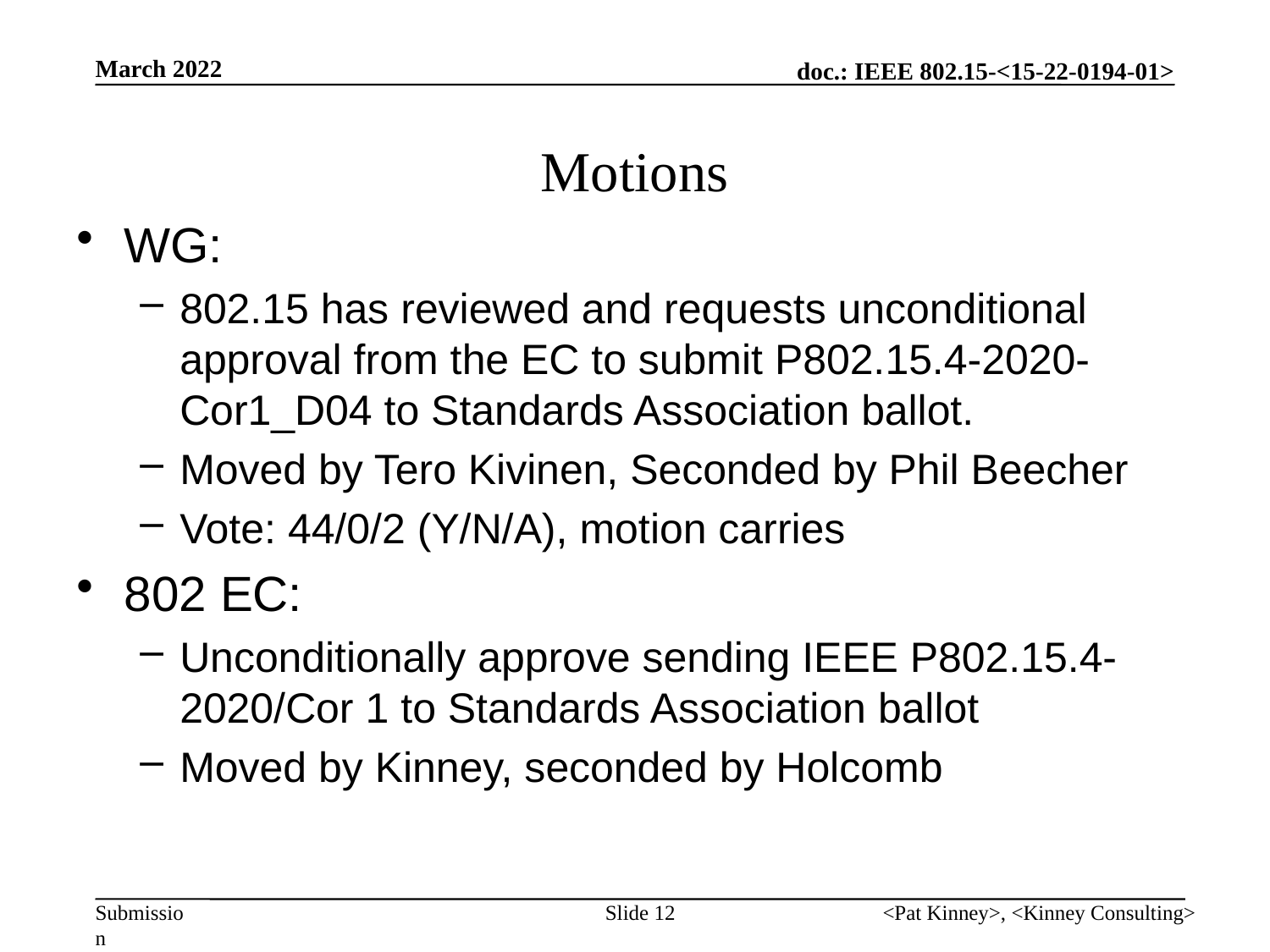

March 2022
# Motions
WG:
802.15 has reviewed and requests unconditional approval from the EC to submit P802.15.4-2020-Cor1_D04 to Standards Association ballot.
Moved by Tero Kivinen, Seconded by Phil Beecher
Vote: 44/0/2 (Y/N/A), motion carries
802 EC:
Unconditionally approve sending IEEE P802.15.4-2020/Cor 1 to Standards Association ballot
Moved by Kinney, seconded by Holcomb
Slide 12
<Pat Kinney>, <Kinney Consulting>